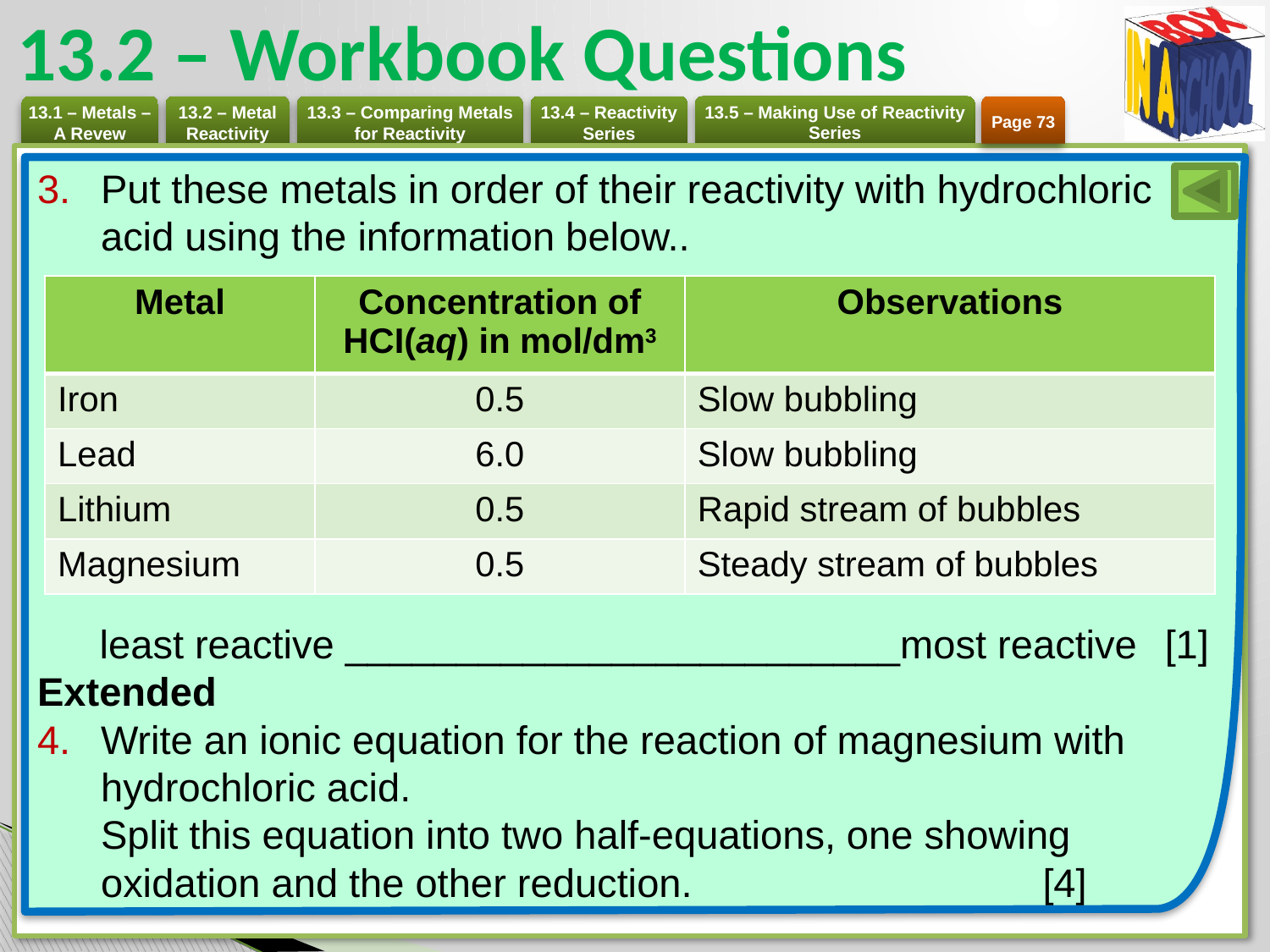

# 13.2 – Workbook Questions
Page 73
Put these metals in order of their reactivity with hydrochloric acid using the information below..

	least reactive _________________________most reactive 	[1]
Extended
Write an ionic equation for the reaction of magnesium with hydrochloric acid.
Split this equation into two half-equations, one showing oxidation and the other reduction. 		            [4]

| Metal | Concentration of HCI(aq) in mol/dm3 | Observations |
| --- | --- | --- |
| Iron | 0.5 | Slow bubbling |
| Lead | 6.0 | Slow bubbling |
| Lithium | 0.5 | Rapid stream of bubbles |
| Magnesium | 0.5 | Steady stream of bubbles |